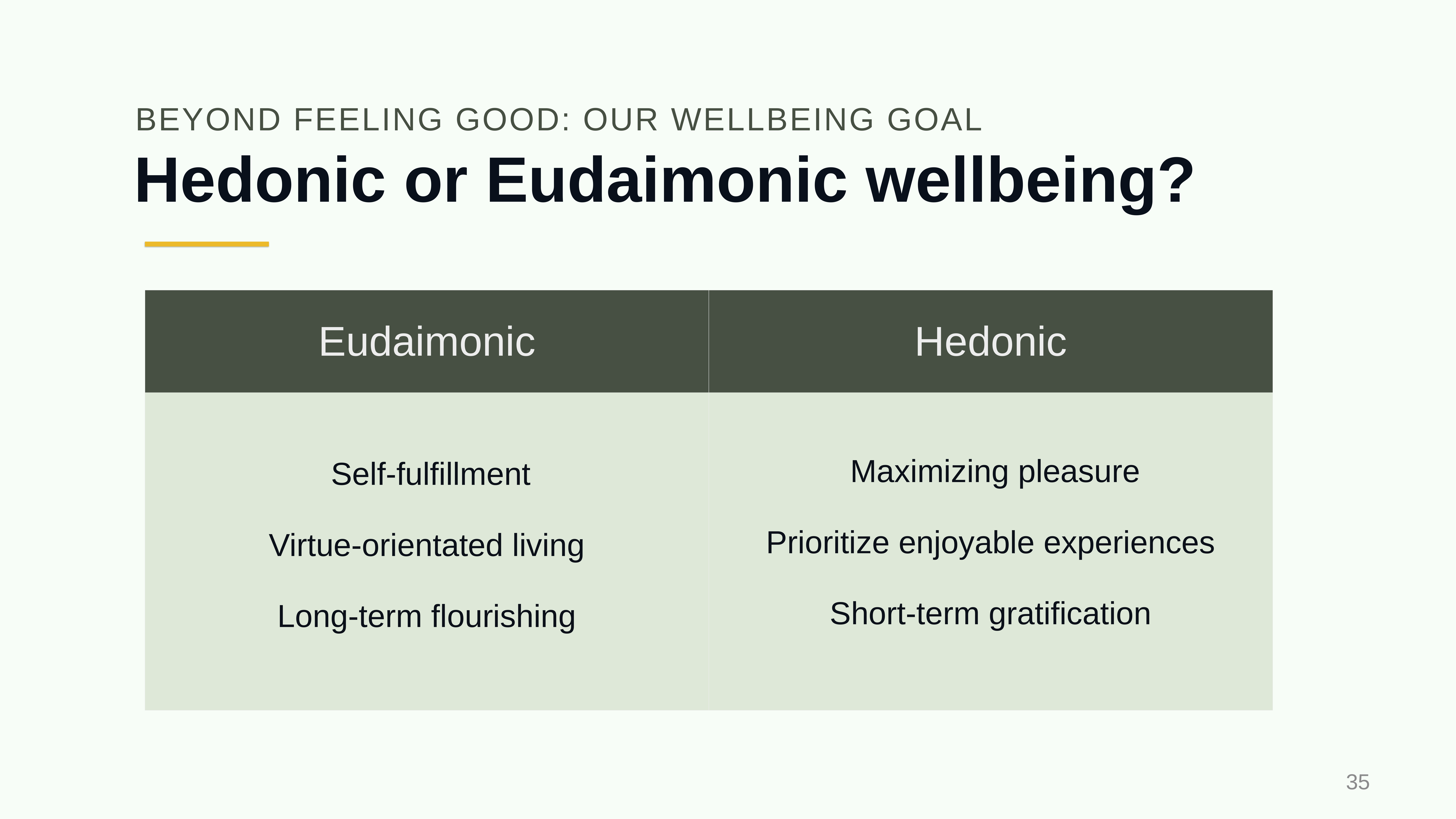

BEYOND FEELING GOOD: OUR WELLBEING GOAL
# Hedonic or Eudaimonic wellbeing?

| Eudaimonic | Hedonic |
| --- | --- |
| Self-fulfillment Virtue-orientated living Long-term flourishing | Maximizing pleasure Prioritize enjoyable experiences Short-term gratification |
35